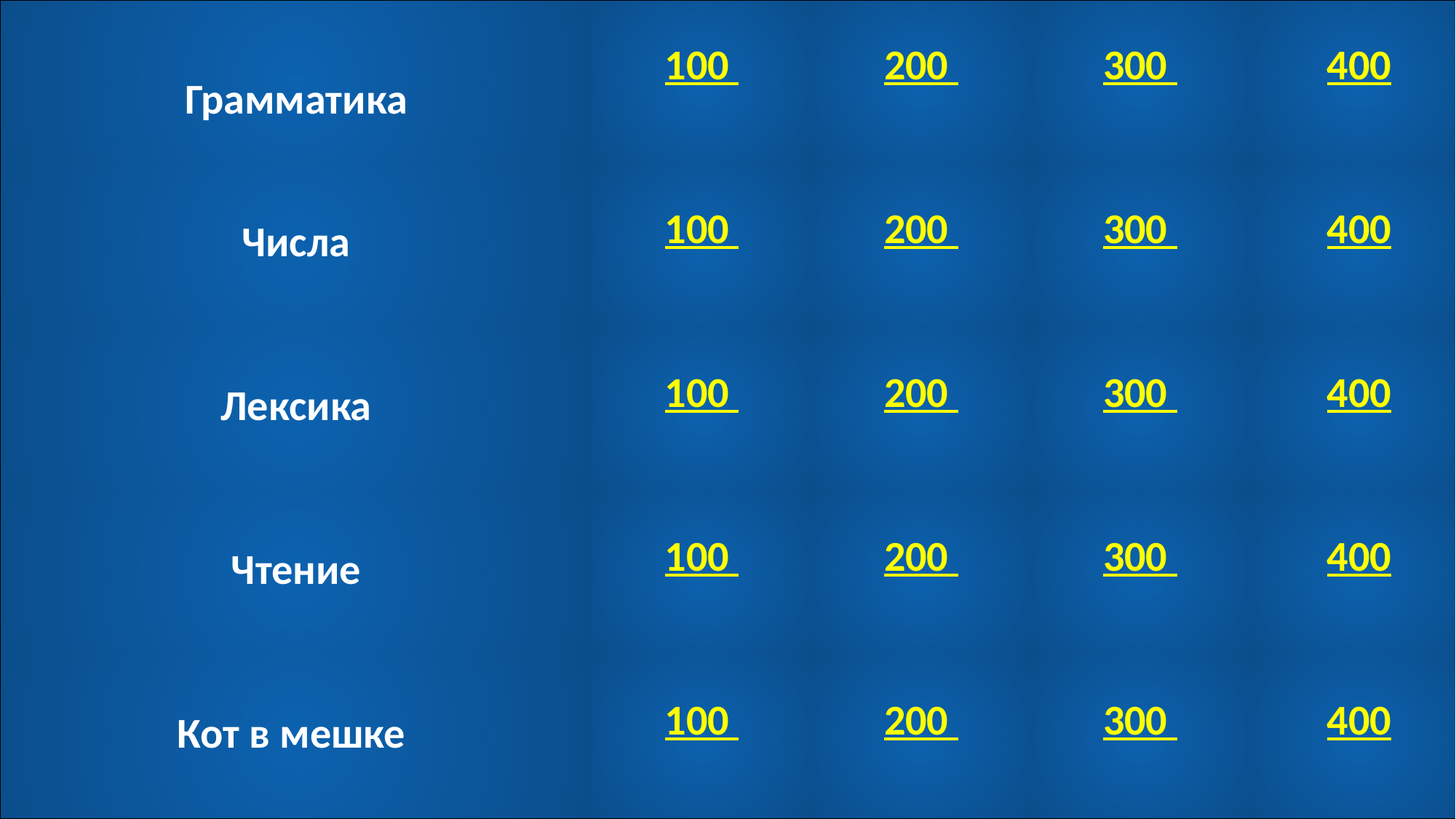

| Грамматика | 100 | 200 | 300 | 400 |
| --- | --- | --- | --- | --- |
| Числа | 100 | 200 | 300 | 400 |
| Лексика | 100 | 200 | 300 | 400 |
| Чтение | 100 | 200 | 300 | 400 |
| Кот в мешке | 100 | 200 | 300 | 400 |